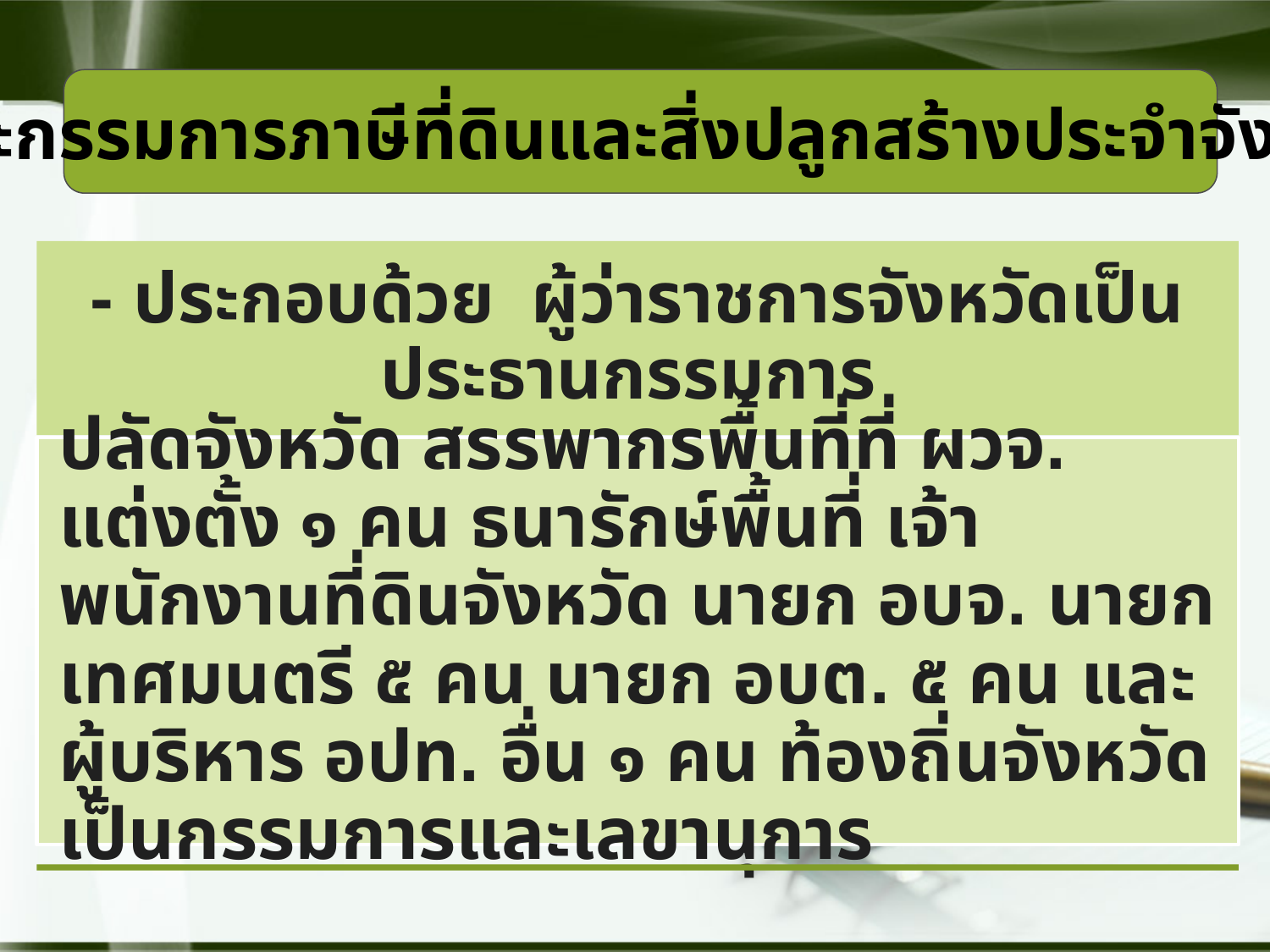

คณะกรรมการภาษีที่ดินและสิ่งปลูกสร้างประจำจังหวัด
- ประกอบด้วย  ผู้ว่าราชการจังหวัดเป็นประธานกรรมการ
ปลัดจังหวัด สรรพากรพื้นที่ที่ ผวจ. แต่งตั้ง ๑ คน ธนารักษ์พื้นที่ เจ้าพนักงานที่ดินจังหวัด นายก อบจ. นายกเทศมนตรี ๕ คน นายก อบต. ๕ คน และผู้บริหาร อปท. อื่น ๑ คน ท้องถิ่นจังหวัด เป็นกรรมการและเลขานุการ